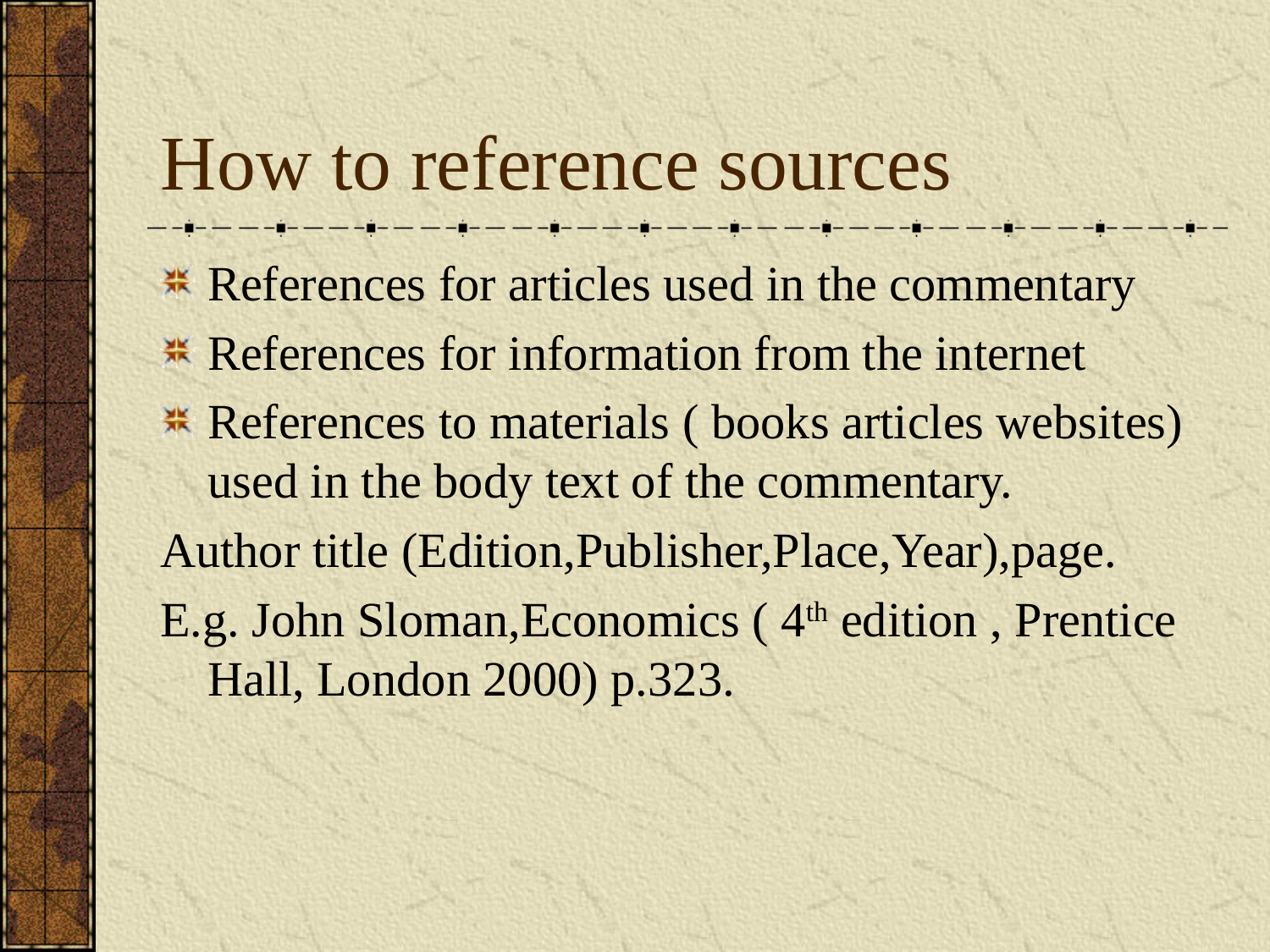

# How to reference sources
References for articles used in the commentary
References for information from the internet
References to materials ( books articles websites) used in the body text of the commentary.
Author title (Edition,Publisher,Place,Year),page.
E.g. John Sloman,Economics ( 4th edition , Prentice Hall, London 2000) p.323.